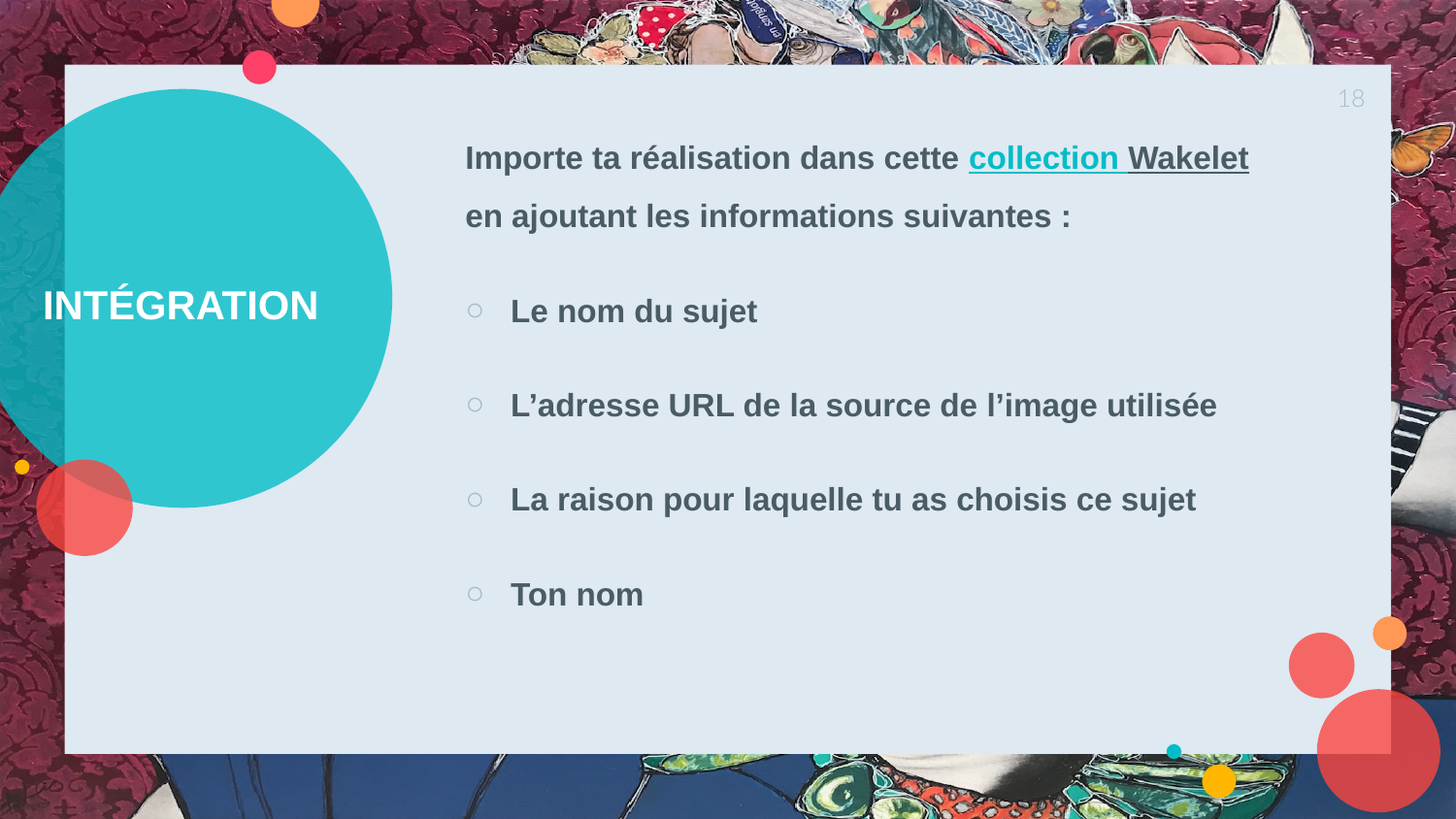

18
Importe ta réalisation dans cette collection Wakelet en ajoutant les informations suivantes :
Le nom du sujet
L’adresse URL de la source de l’image utilisée
La raison pour laquelle tu as choisis ce sujet
Ton nom

# INTÉGRATION